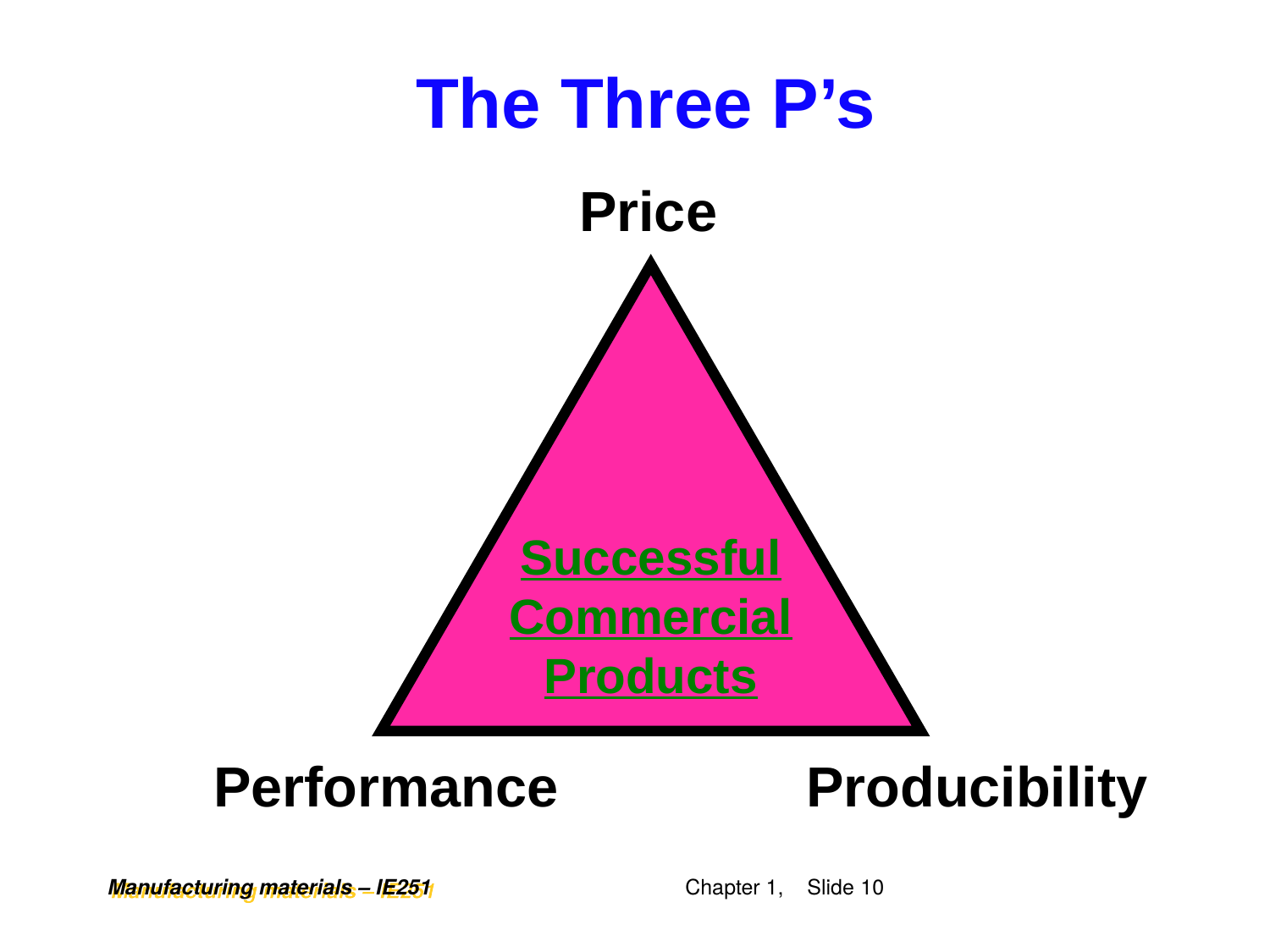

# The Three P’s
Price
Successful
Commercial
Products
Performance
Producibility